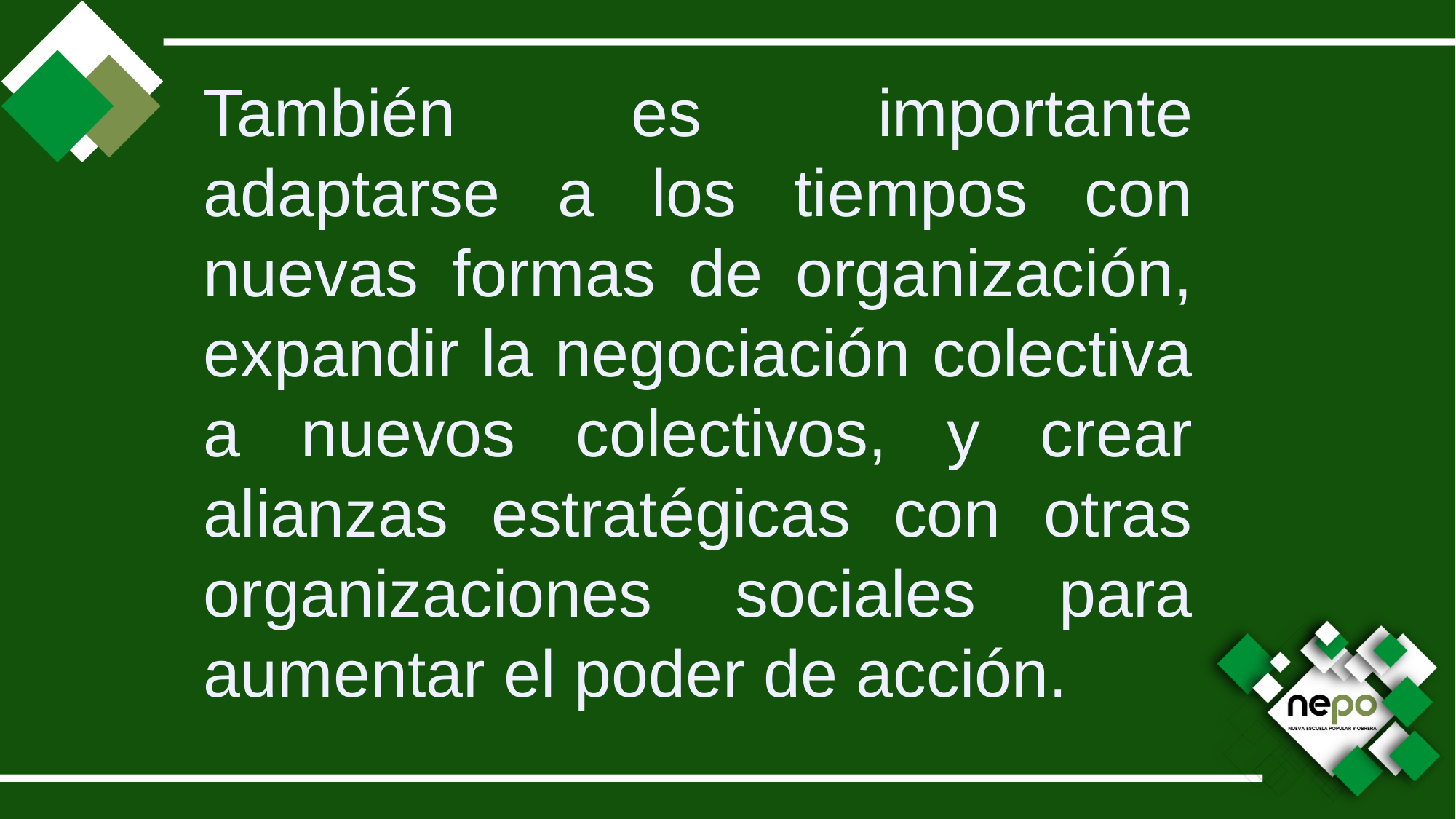

También es importante adaptarse a los tiempos con nuevas formas de organización, expandir la negociación colectiva a nuevos colectivos, y crear alianzas estratégicas con otras organizaciones sociales para aumentar el poder de acción.